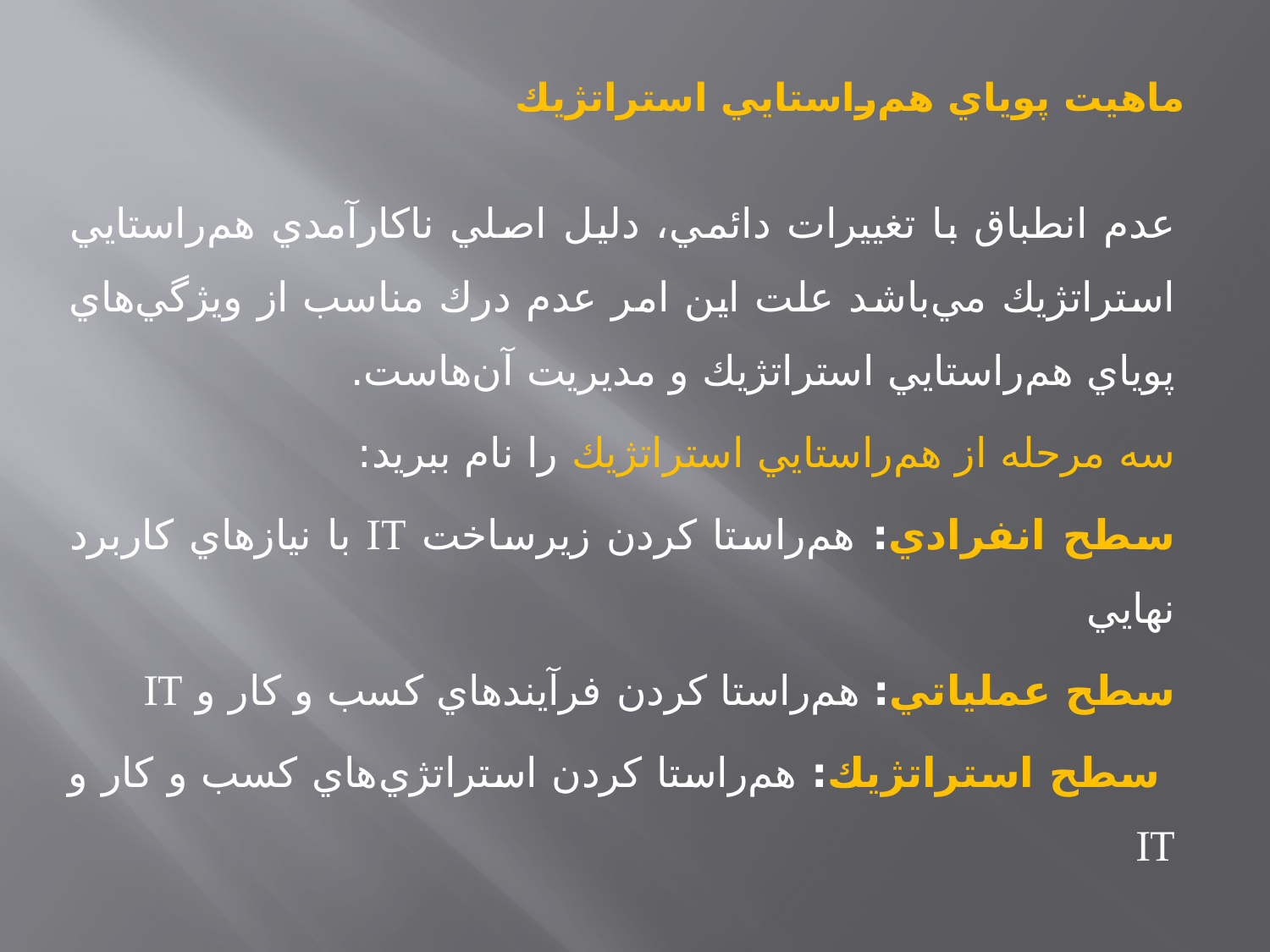

# ماهيت پوياي هم‌راستايي استراتژيك
عدم انطباق با تغييرات دائمي، دليل اصلي ناكارآمدي هم‌راستايي استراتژيك مي‌باشد علت اين امر عدم درك مناسب از ويژگي‌هاي پوياي هم‌راستايي استراتژيك و مديريت آن‌هاست.
سه مرحله از هم‌راستايي استراتژيك را نام ببريد:
سطح انفرادي: هم‌راستا كردن زيرساخت IT با نيازهاي كاربرد نهايي
سطح عملياتي: هم‌راستا كردن فرآيندهاي كسب و كار و IT
 سطح استراتژيك: هم‌راستا كردن استراتژي‌هاي كسب و كار و IT